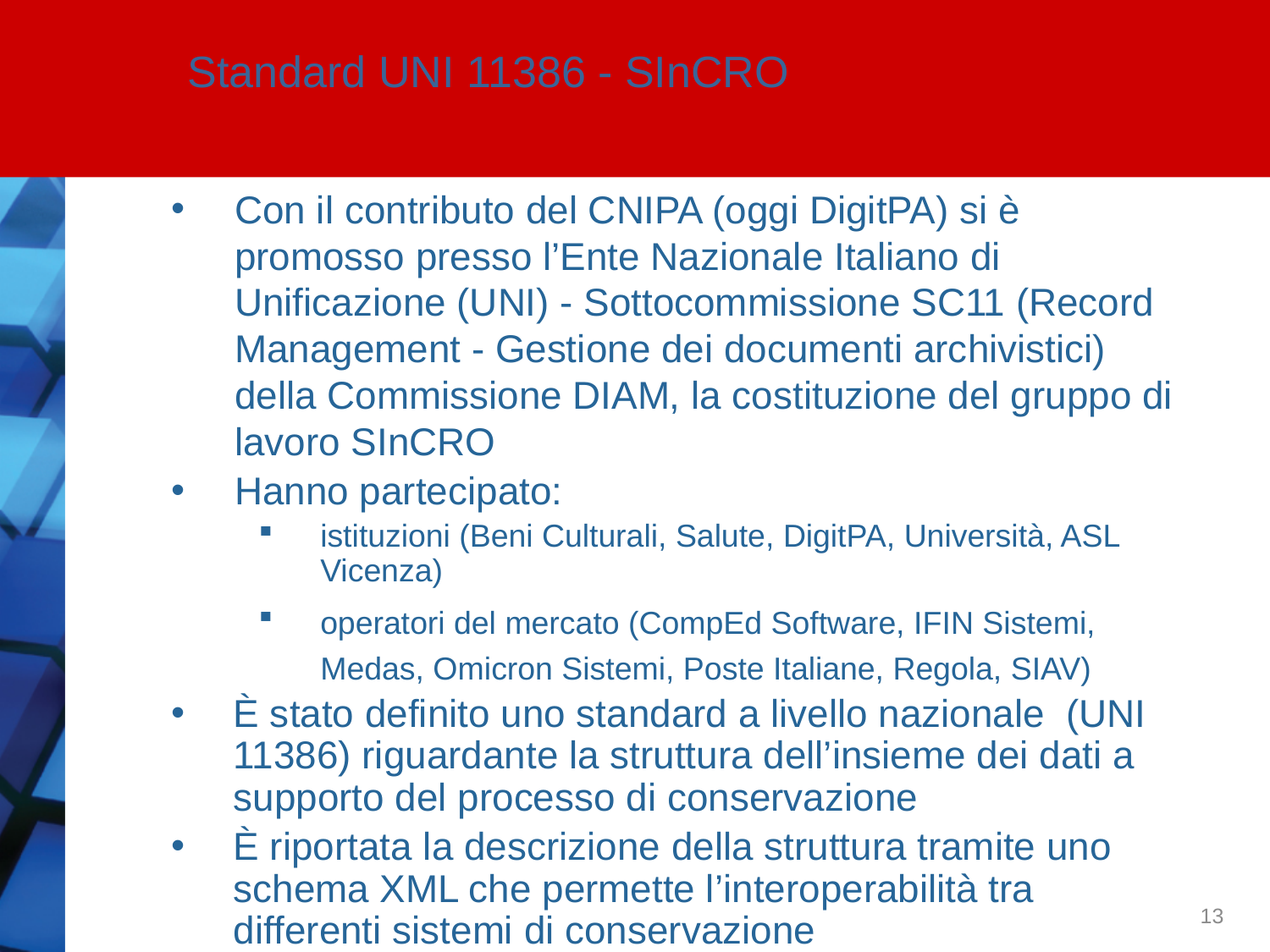

Standard UNI 11386 - SInCRO

Con il contributo del CNIPA (oggi DigitPA) si è promosso presso l’Ente Nazionale Italiano di Unificazione (UNI) - Sottocommissione SC11 (Record Management - Gestione dei documenti archivistici) della Commissione DIAM, la costituzione del gruppo di lavoro SInCRO
Hanno partecipato:
istituzioni (Beni Culturali, Salute, DigitPA, Università, ASL Vicenza)
operatori del mercato (CompEd Software, IFIN Sistemi, Medas, Omicron Sistemi, Poste Italiane, Regola, SIAV)
È stato definito uno standard a livello nazionale  (UNI 11386) riguardante la struttura dell’insieme dei dati a supporto del processo di conservazione
È riportata la descrizione della struttura tramite uno schema XML che permette l’interoperabilità tra differenti sistemi di conservazione

13